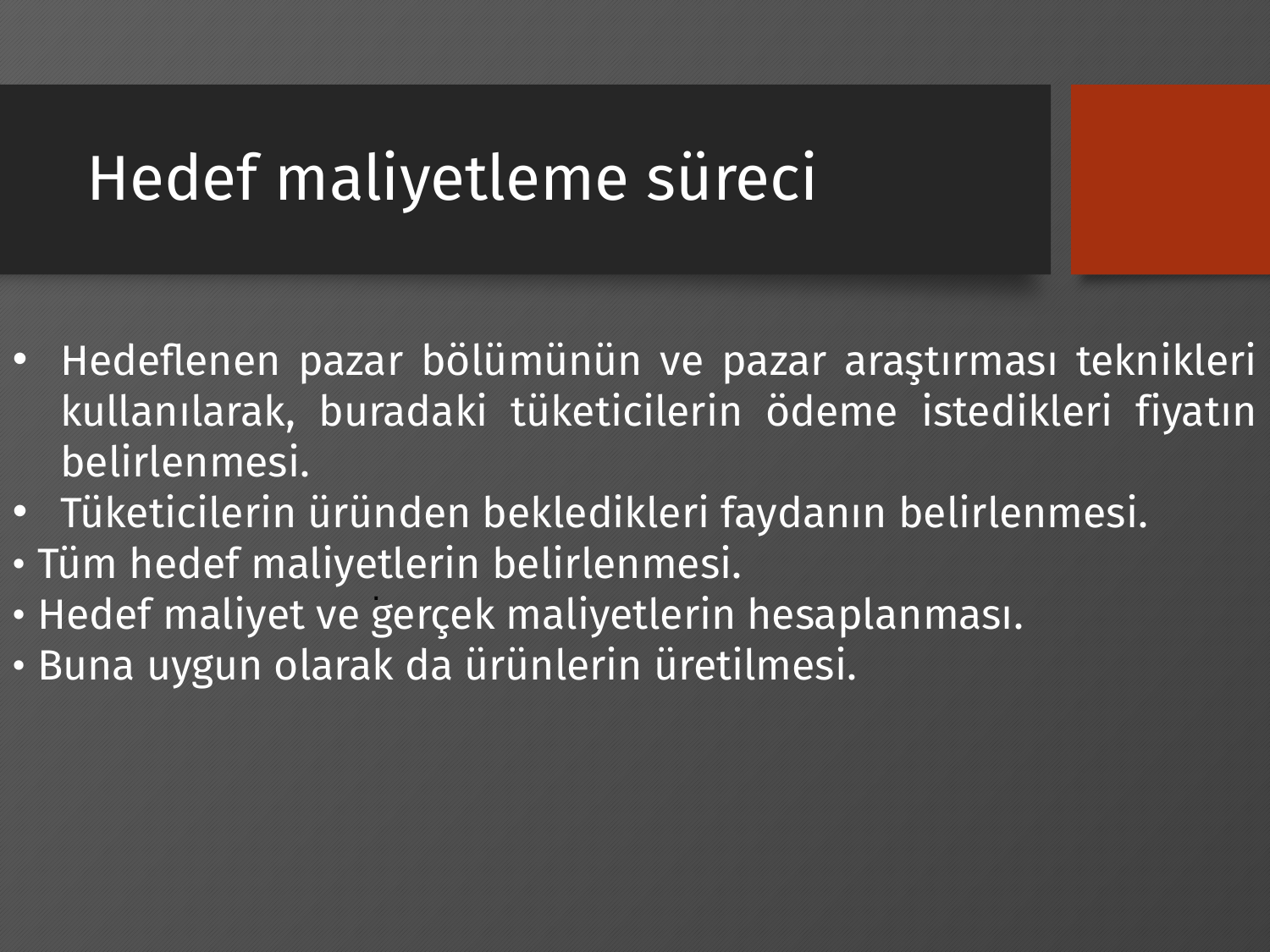

# Hedef maliyetleme süreci

Hedeflenen pazar bölümünün ve pazar araştırması teknikleri kullanılarak, buradaki tüketicilerin ödeme istedikleri fiyatın belirlenmesi.
Tüketicilerin üründen bekledikleri faydanın belirlenmesi.
• Tüm hedef maliyetlerin belirlenmesi.
• Hedef maliyet ve gerçek maliyetlerin hesaplanması.
• Buna uygun olarak da ürünlerin üretilmesi.

.